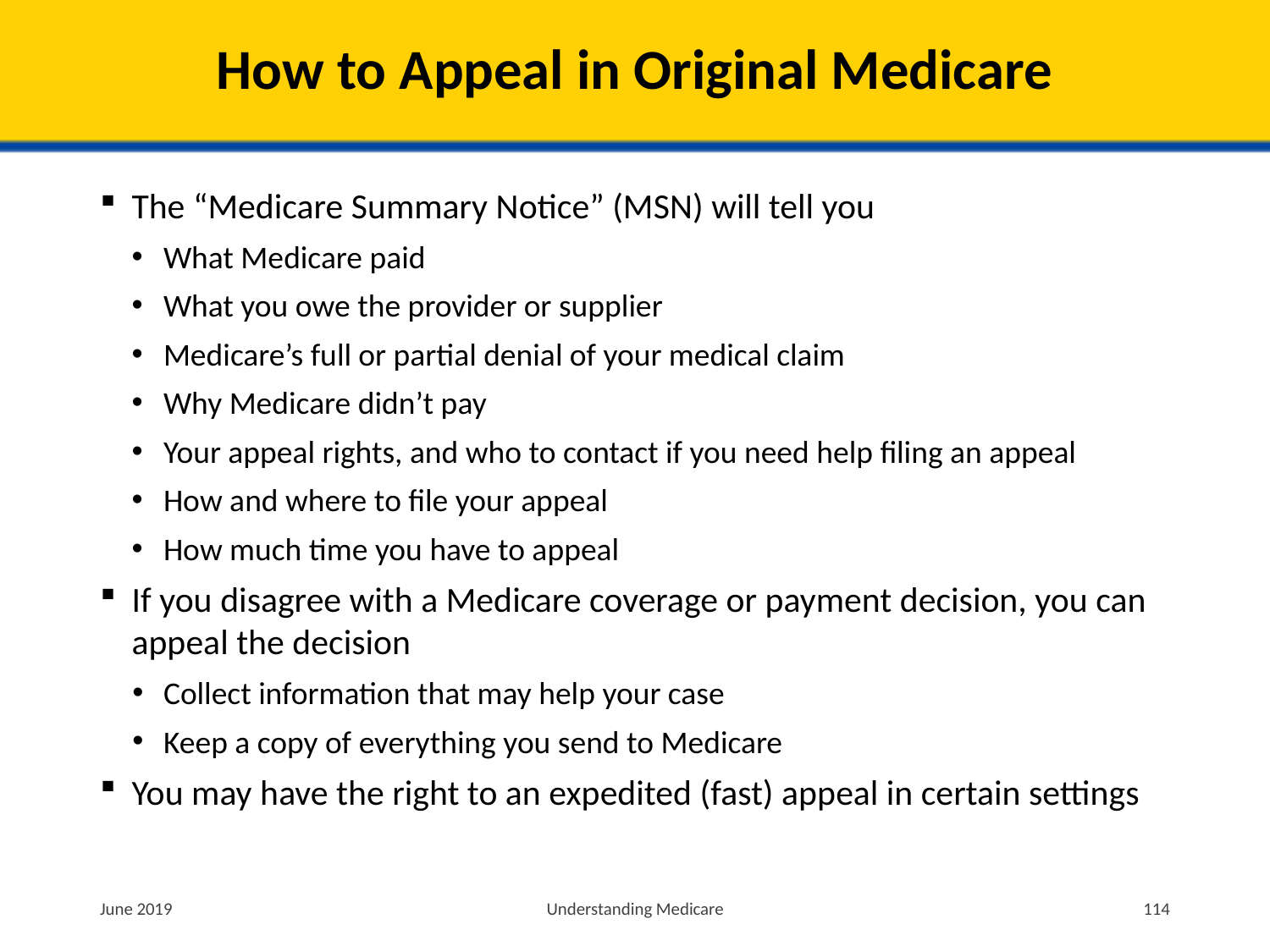

# How to Appeal in Original Medicare
The “Medicare Summary Notice” (MSN) will tell you
What Medicare paid
What you owe the provider or supplier
Medicare’s full or partial denial of your medical claim
Why Medicare didn’t pay
Your appeal rights, and who to contact if you need help filing an appeal
How and where to file your appeal
How much time you have to appeal
If you disagree with a Medicare coverage or payment decision, you can appeal the decision
Collect information that may help your case
Keep a copy of everything you send to Medicare
You may have the right to an expedited (fast) appeal in certain settings
June 2019
Understanding Medicare
114